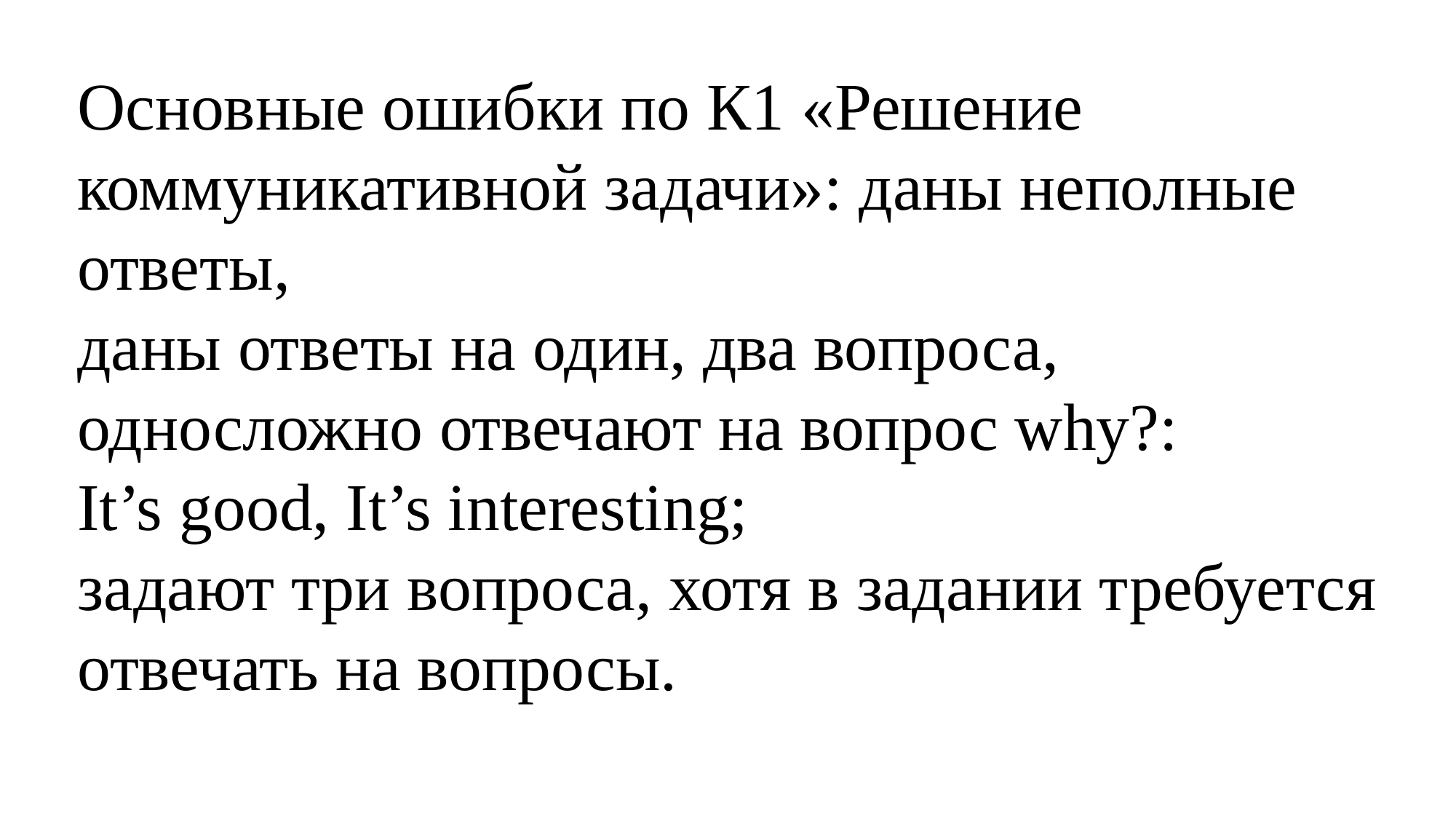

Основные ошибки по К1 «Решение коммуникативной задачи»: даны неполные ответы,
даны ответы на один, два вопроса, односложно отвечают на вопрос why?:
It’s good, It’s interesting;
задают три вопроса, хотя в задании требуется отвечать на вопросы.